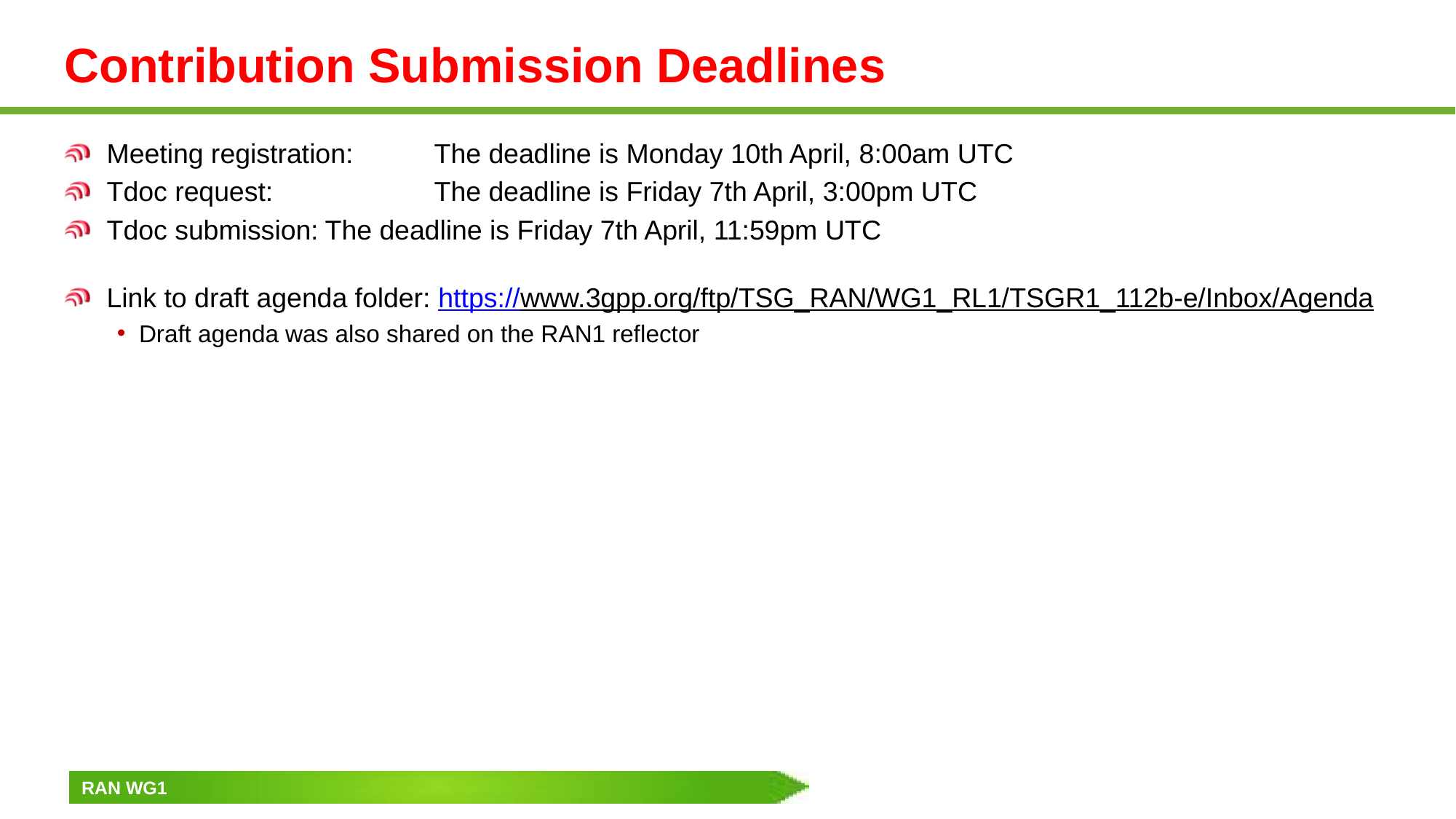

# Contribution Submission Deadlines
Meeting registration:	The deadline is Monday 10th April, 8:00am UTC
Tdoc request:		The deadline is Friday 7th April, 3:00pm UTC
Tdoc submission:	The deadline is Friday 7th April, 11:59pm UTC

Link to draft agenda folder: https://www.3gpp.org/ftp/TSG_RAN/WG1_RL1/TSGR1_112b-e/Inbox/Agenda
Draft agenda was also shared on the RAN1 reflector